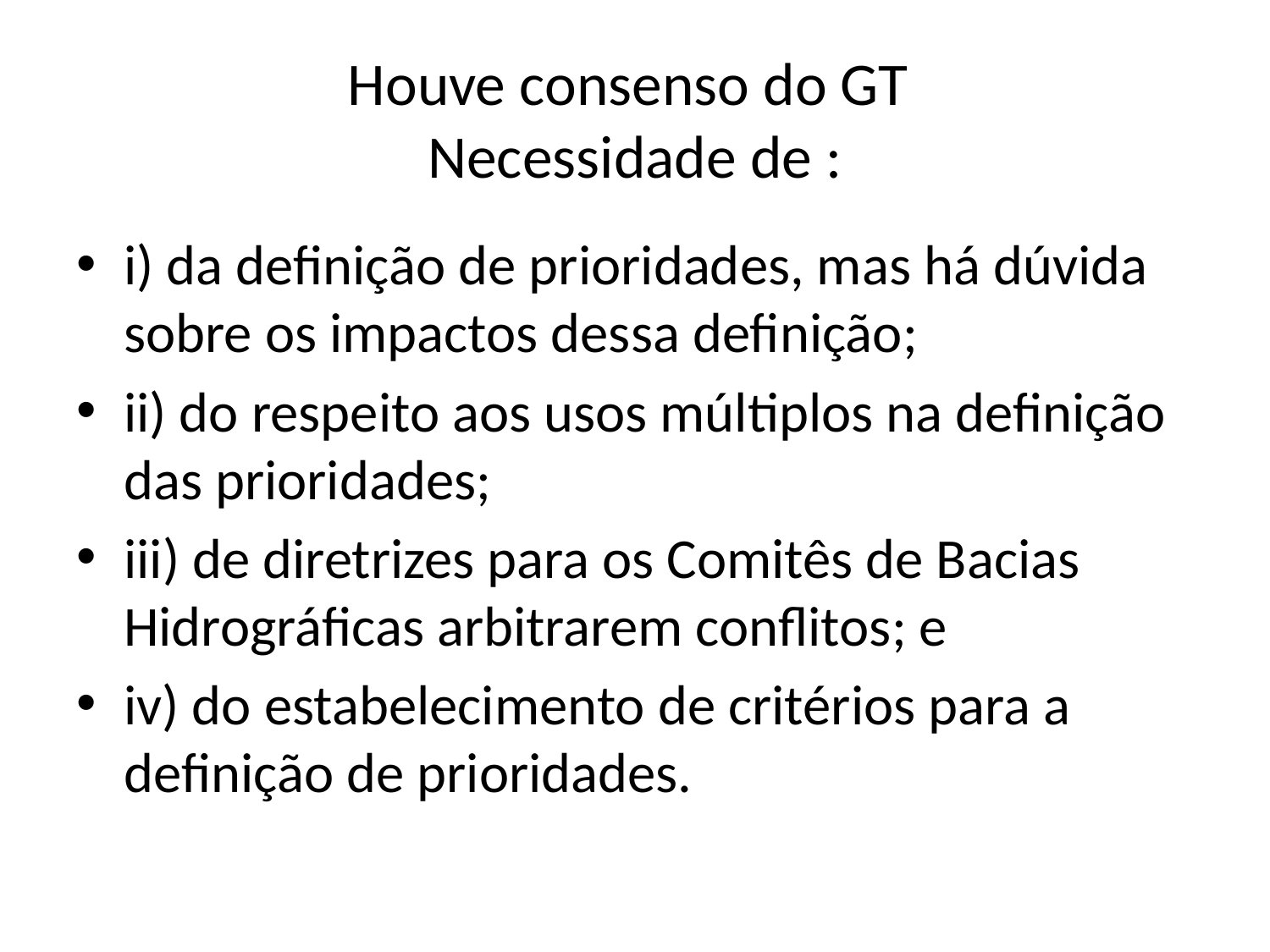

# Houve consenso do GT Necessidade de :
i) da definição de prioridades, mas há dúvida sobre os impactos dessa definição;
ii) do respeito aos usos múltiplos na definição das prioridades;
iii) de diretrizes para os Comitês de Bacias Hidrográficas arbitrarem conflitos; e
iv) do estabelecimento de critérios para a definição de prioridades.